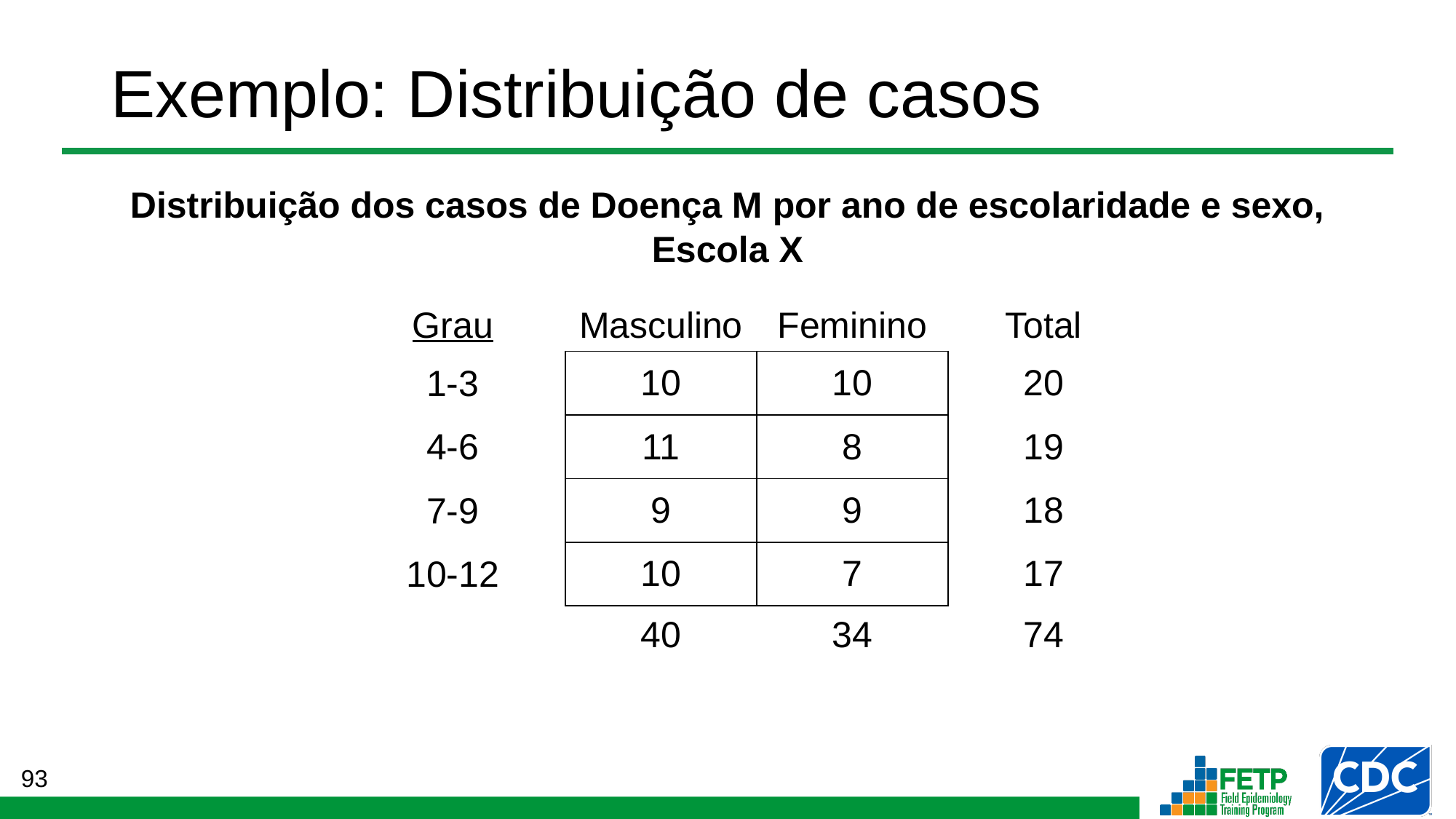

# Exemplo: Distribuição de casos
Distribuição dos casos de Doença M por ano de escolaridade e sexo, Escola X
| Grau | Masculino | Feminino | Total |
| --- | --- | --- | --- |
| 1-3 | 10 | 10 | 20 |
| 4-6 | 11 | 8 | 19 |
| 7-9 | 9 | 9 | 18 |
| 10-12 | 10 | 7 | 17 |
|  | 40 | 34 | 74 |